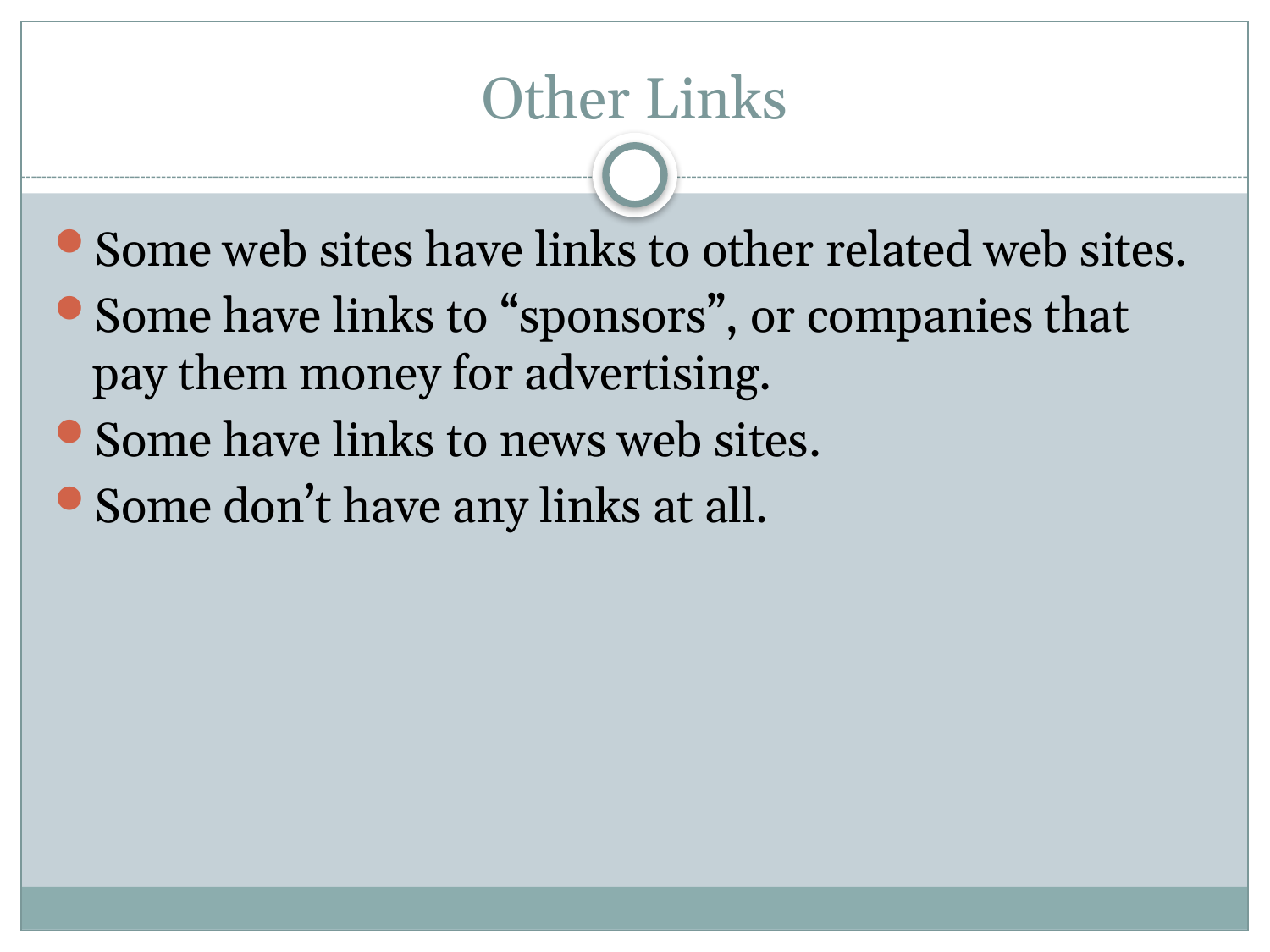

# Other Links
Some web sites have links to other related web sites.
Some have links to “sponsors”, or companies that pay them money for advertising.
Some have links to news web sites.
Some don’t have any links at all.